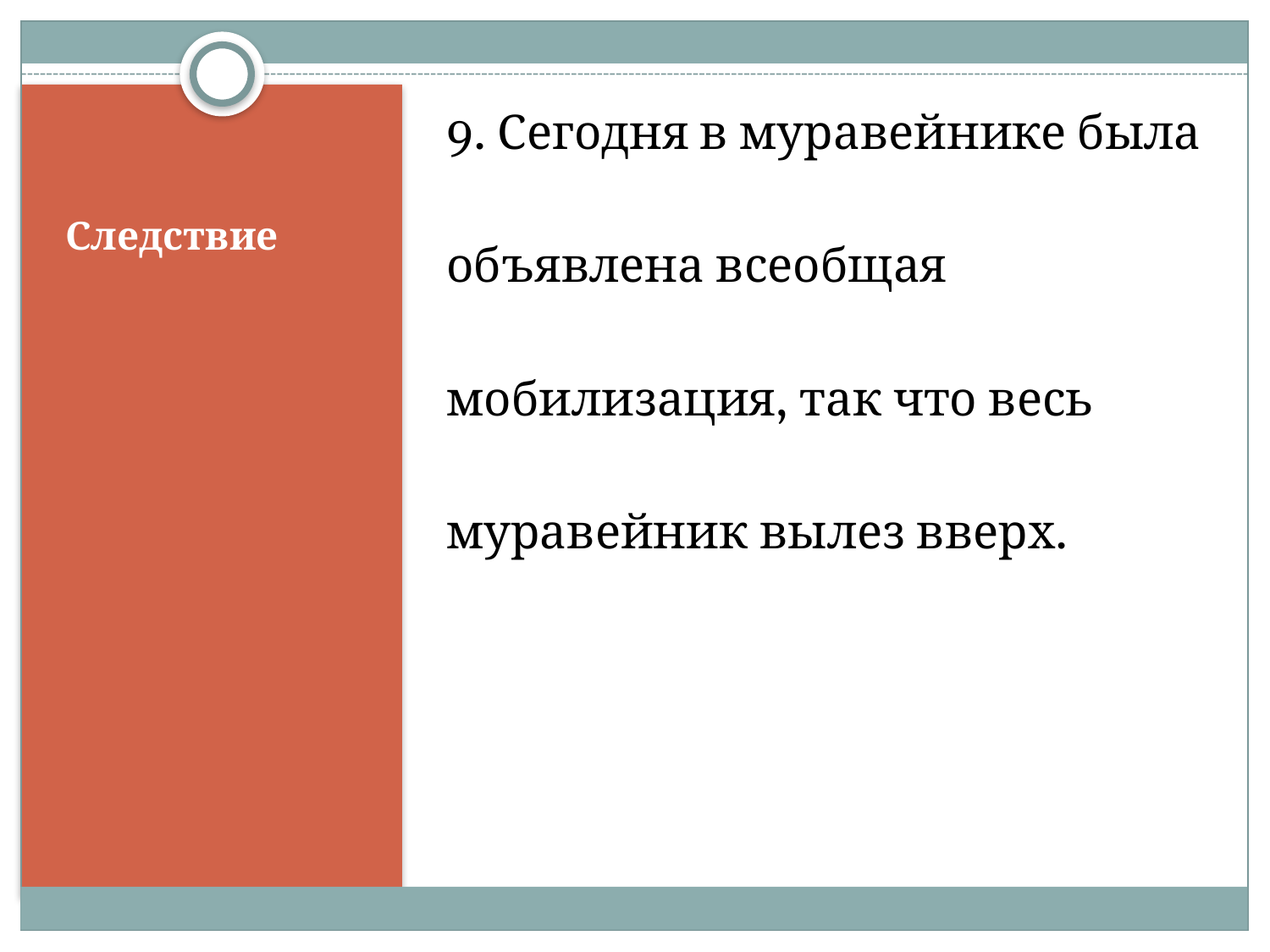

9. Сегодня в муравейнике была

объявлена всеобщая

мобилизация, так что весь

муравейник вылез вверх.
# Следствие